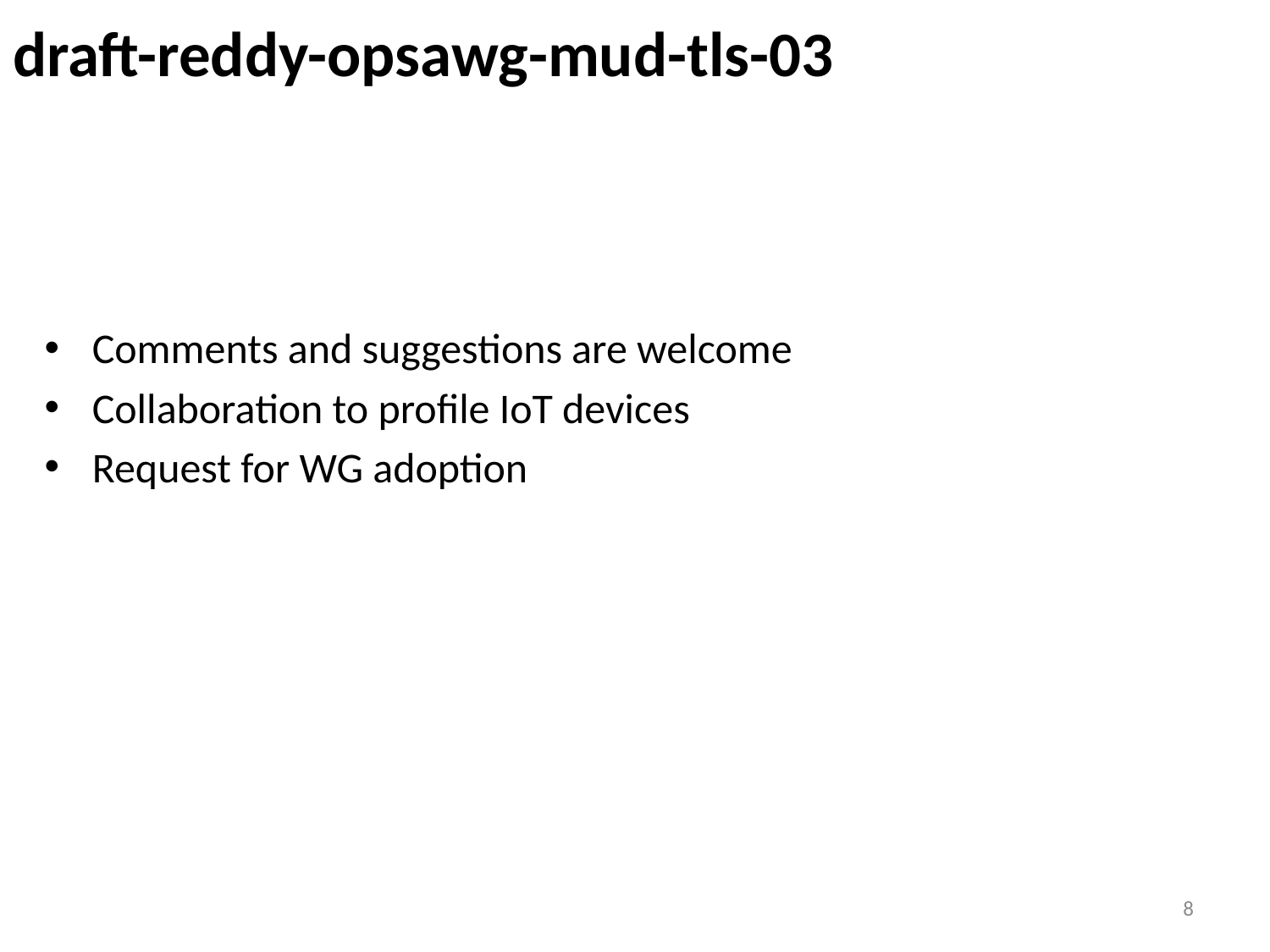

# draft-reddy-opsawg-mud-tls-03

Comments and suggestions are welcome
Collaboration to profile IoT devices
Request for WG adoption

8